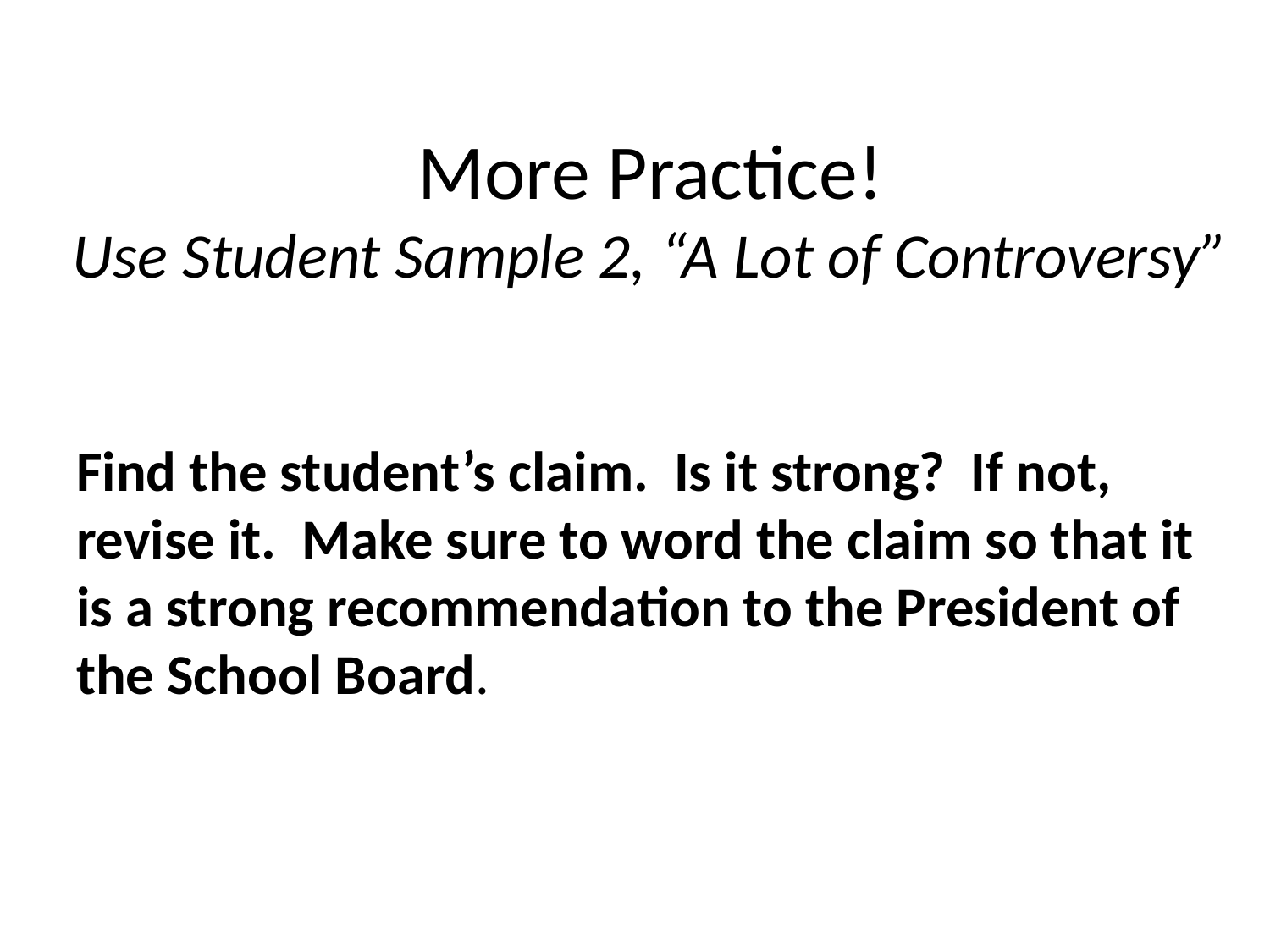

# More Practice! Use Student Sample 2, “A Lot of Controversy”

Find the student’s claim.  Is it strong?  If not, revise it.  Make sure to word the claim so that it is a strong recommendation to the President of the School Board.